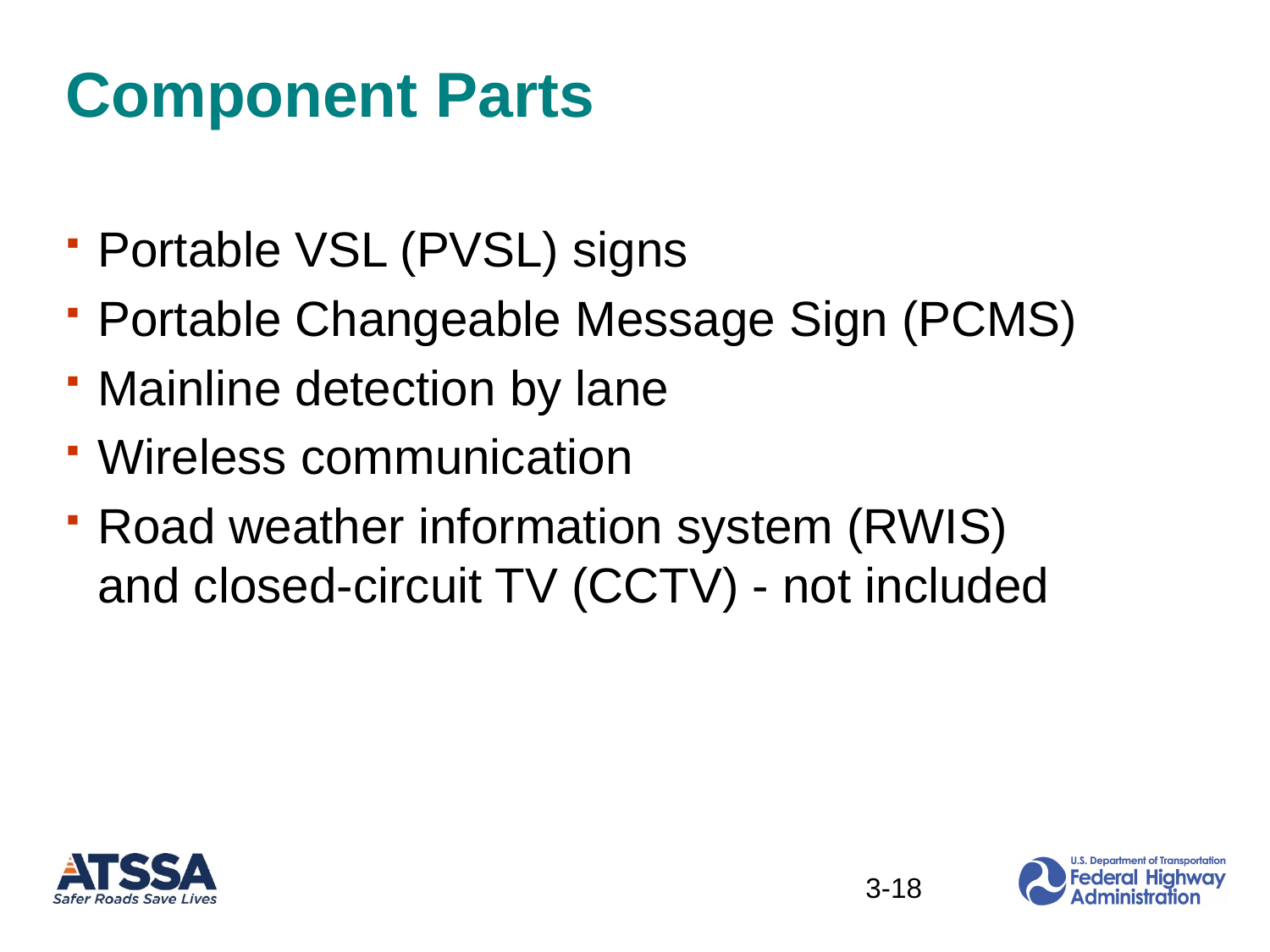

# Component Parts
Portable VSL (PVSL) signs
Portable Changeable Message Sign (PCMS)
Mainline detection by lane
Wireless communication
Road weather information system (RWIS) and closed-circuit TV (CCTV) - not included